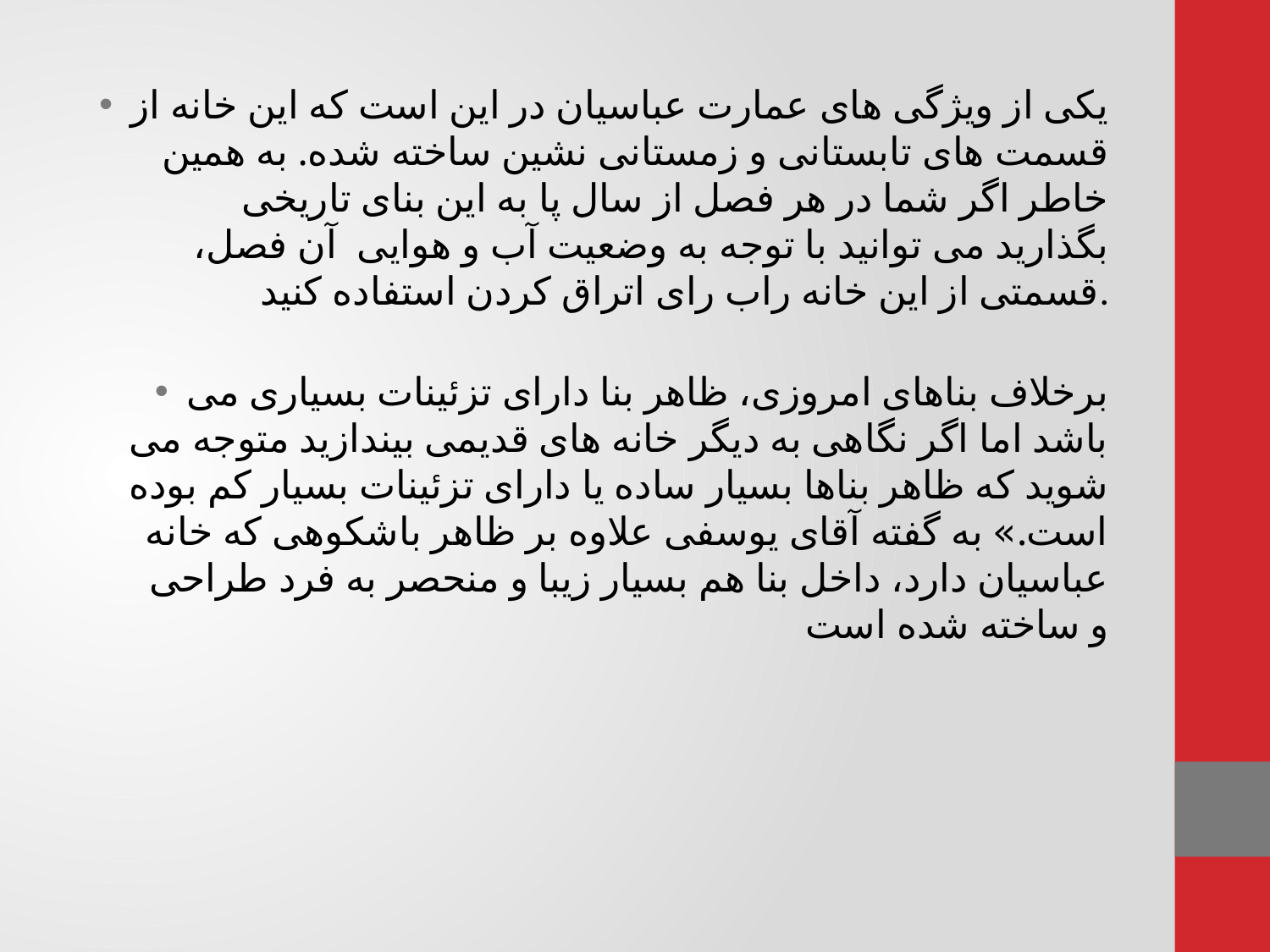

یکی از ویژگی های عمارت عباسیان در این است که این خانه از قسمت های تابستانی و زمستانی نشین ساخته شده. به همین خاطر اگر شما در هر فصل از سال پا به این بنای تاریخی بگذارید می توانید با توجه به وضعیت آب و هوایی  آن فصل، قسمتی از این خانه راب رای اتراق کردن استفاده کنید.
برخلاف بناهای امروزی، ظاهر بنا دارای تزئینات بسیاری می باشد اما اگر نگاهی به دیگر خانه های قدیمی بیندازید متوجه می شوید که ظاهر بناها بسیار ساده یا دارای تزئینات بسیار کم بوده است.» به گفته آقای یوسفی علاوه بر ظاهر باشکوهی که خانه عباسیان دارد، داخل بنا هم بسیار زیبا و منحصر به فرد طراحی و ساخته شده است